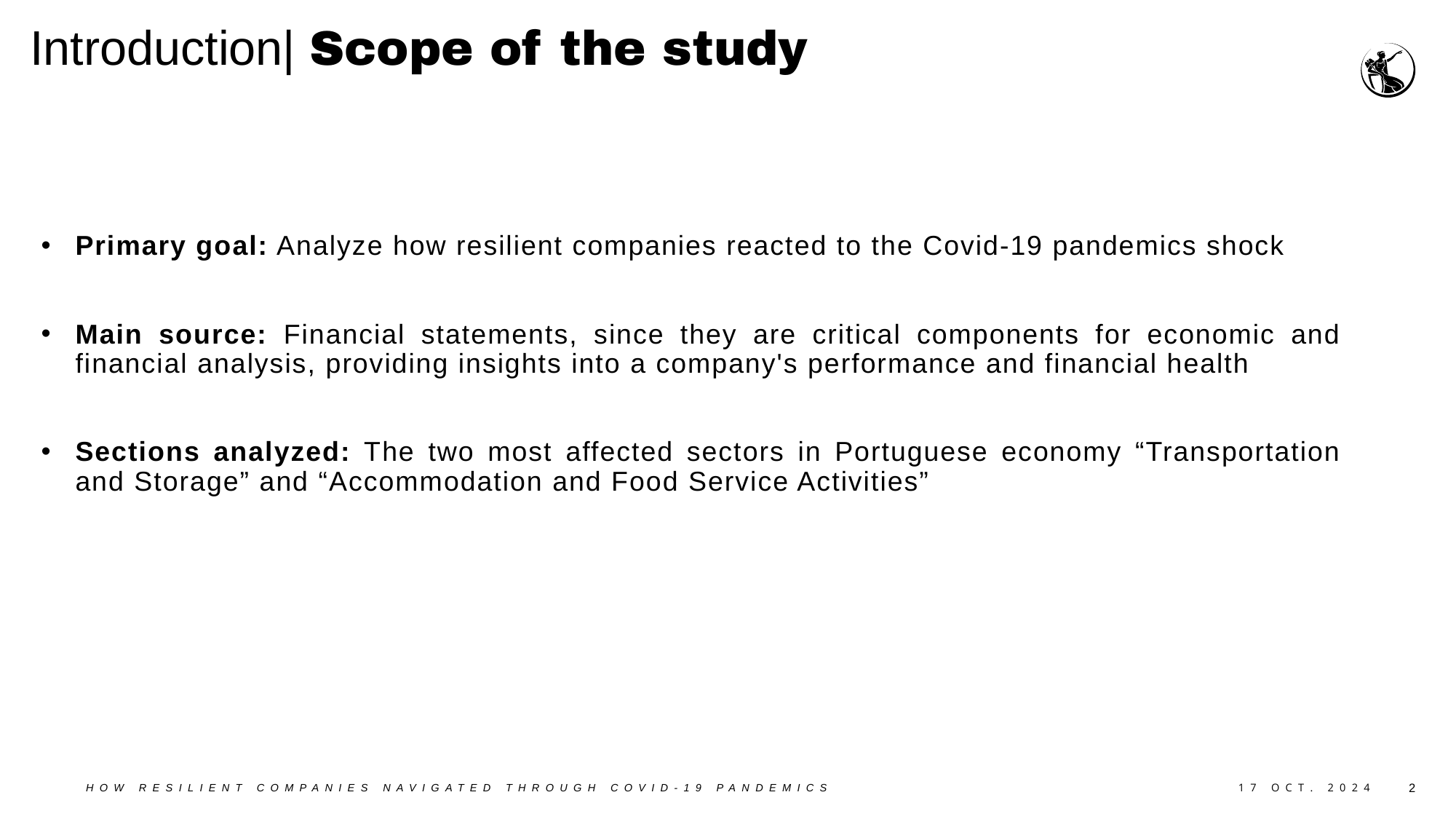

Introduction| Scope of the study

Primary goal: Analyze how resilient companies reacted to the Covid-19 pandemics shock

Main source: Financial statements, since they are critical components for economic and financial analysis, providing insights into a company's performance and financial health

Sections analyzed: The two most affected sectors in Portuguese economy “Transportation and Storage” and “Accommodation and Food Service Activities”

How resilient companies navigated through Covid-19 pandemics
17 Oct. 2024